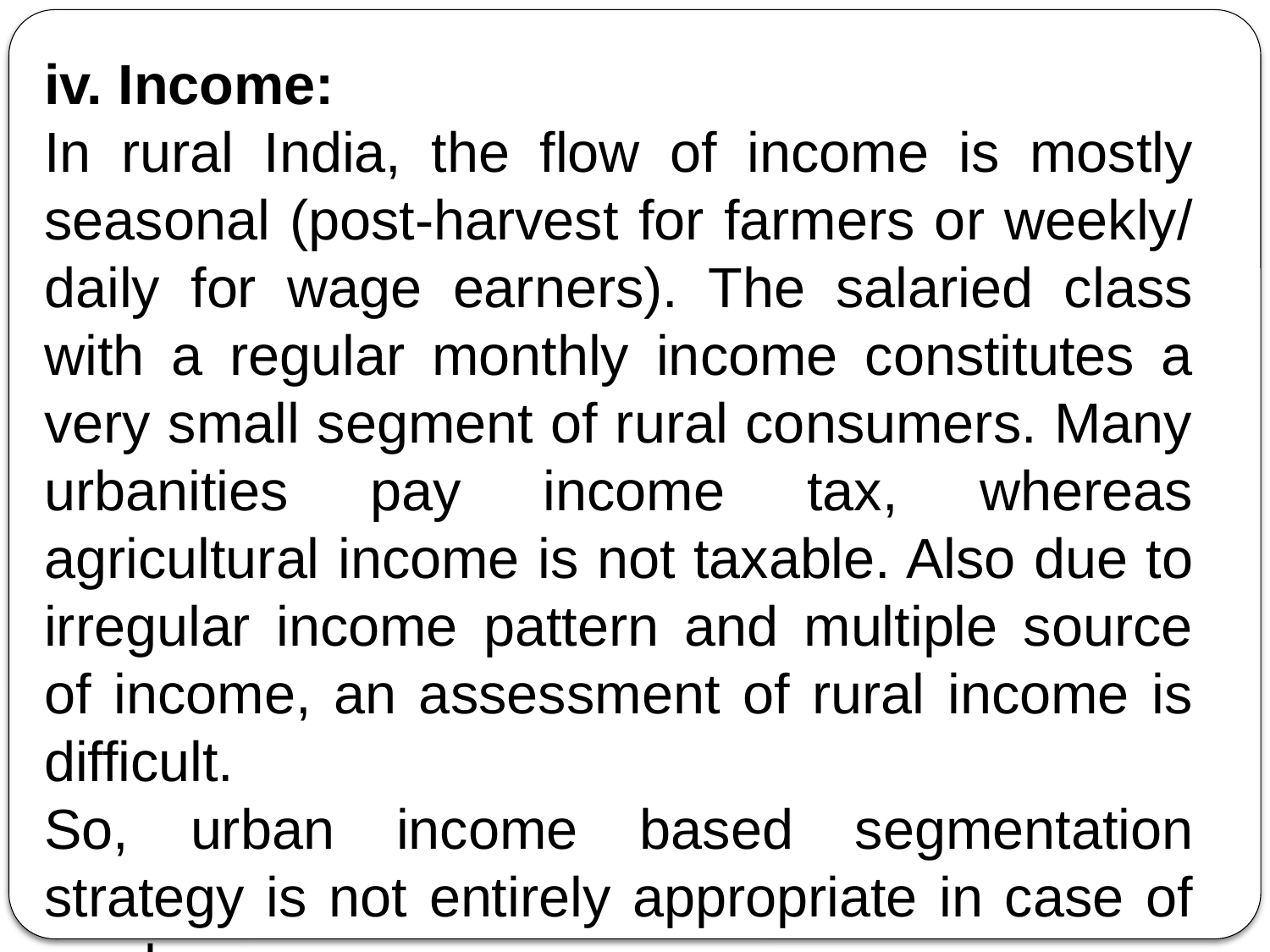

iv. Income:
In rural India, the flow of income is mostly seasonal (post-harvest for farmers or weekly/ daily for wage earners). The salaried class with a regular monthly income constitutes a very small segment of rural consumers. Many urbanities pay income tax, whereas agricultural income is not taxable. Also due to irregular income pattern and multiple source of income, an assessment of rural income is difficult.
So, urban income based segmentation strategy is not entirely appropriate in case of rural consumers.